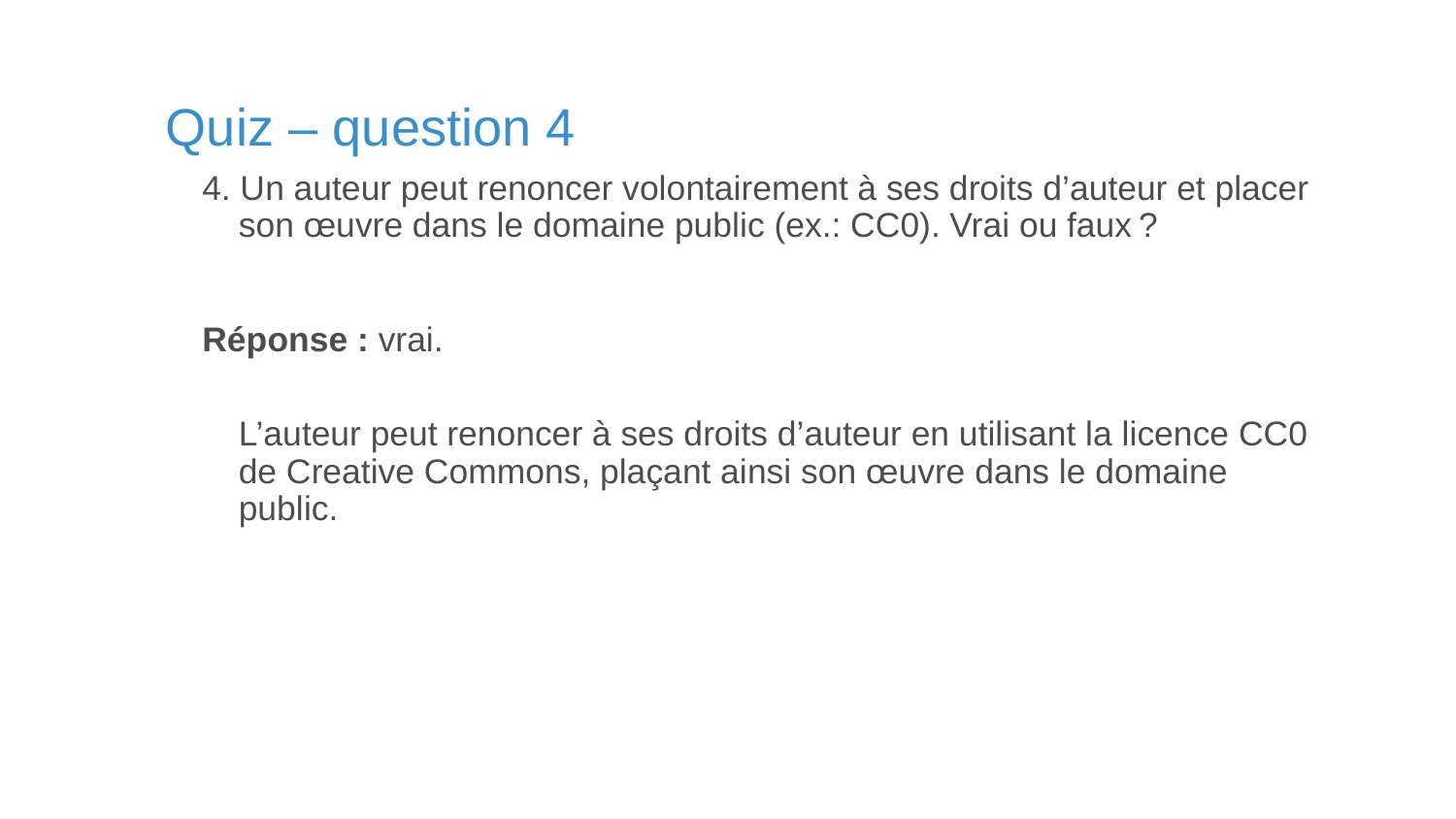

# Quiz – question 4
4. Un auteur peut renoncer volontairement à ses droits d’auteur et placer son œuvre dans le domaine public (ex.: CC0). Vrai ou faux ?

Réponse : vrai.
L’auteur peut renoncer à ses droits d’auteur en utilisant la licence CC0 de Creative Commons, plaçant ainsi son œuvre dans le domaine  public.